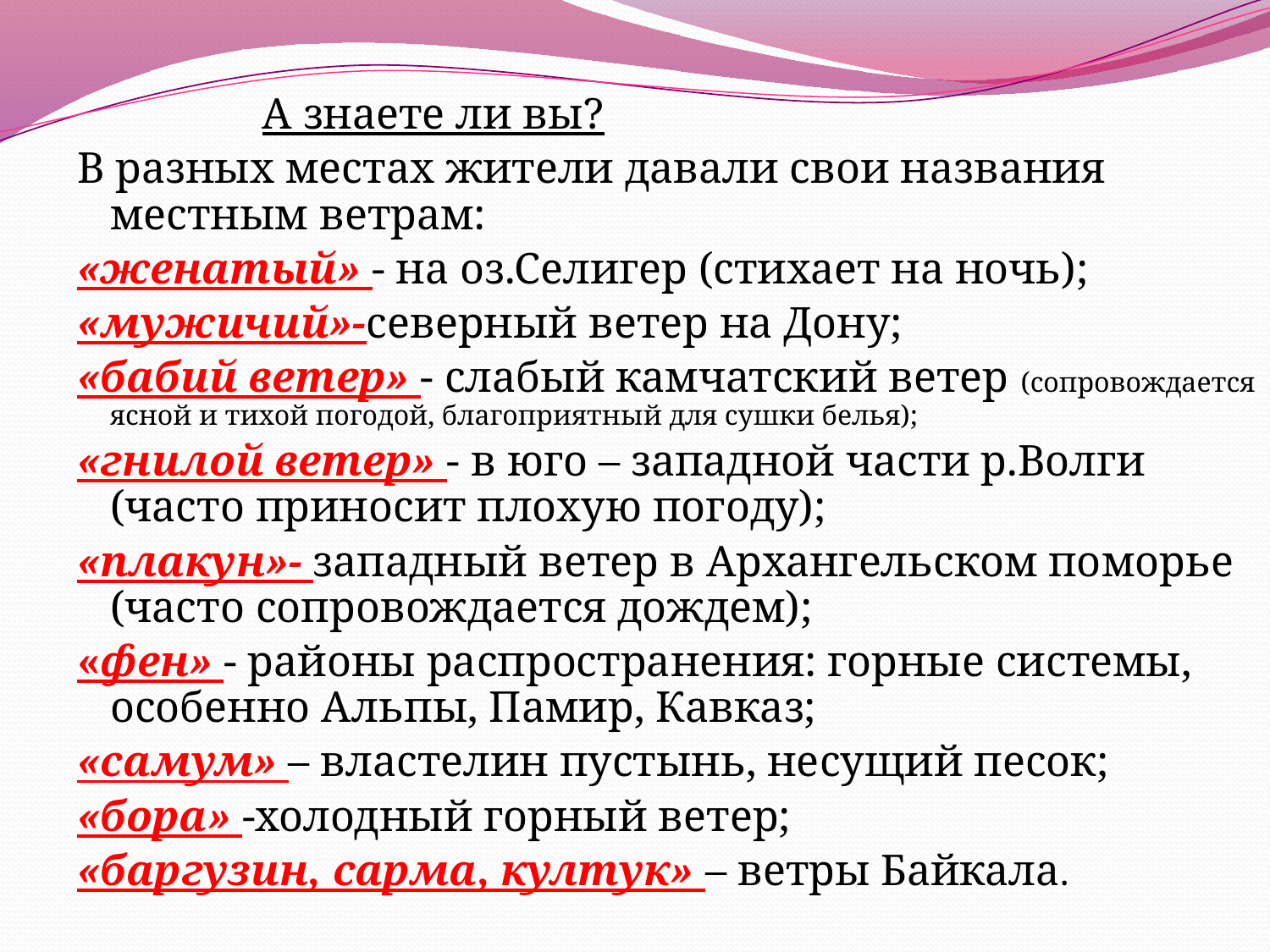

А знаете ли вы?
В разных местах жители давали свои названия местным ветрам:
«женатый» - на оз.Селигер (стихает на ночь);
«мужичий»-северный ветер на Дону;
«бабий ветер» - слабый камчатский ветер (сопровождается ясной и тихой погодой, благоприятный для сушки белья);
«гнилой ветер» - в юго – западной части р.Волги (часто приносит плохую погоду);
«плакун»- западный ветер в Архангельском поморье (часто сопровождается дождем);
«фен» - районы распространения: горные системы, особенно Альпы, Памир, Кавказ;
«самум» – властелин пустынь, несущий песок;
«бора» -холодный горный ветер;
«баргузин, сарма, култук» – ветры Байкала.